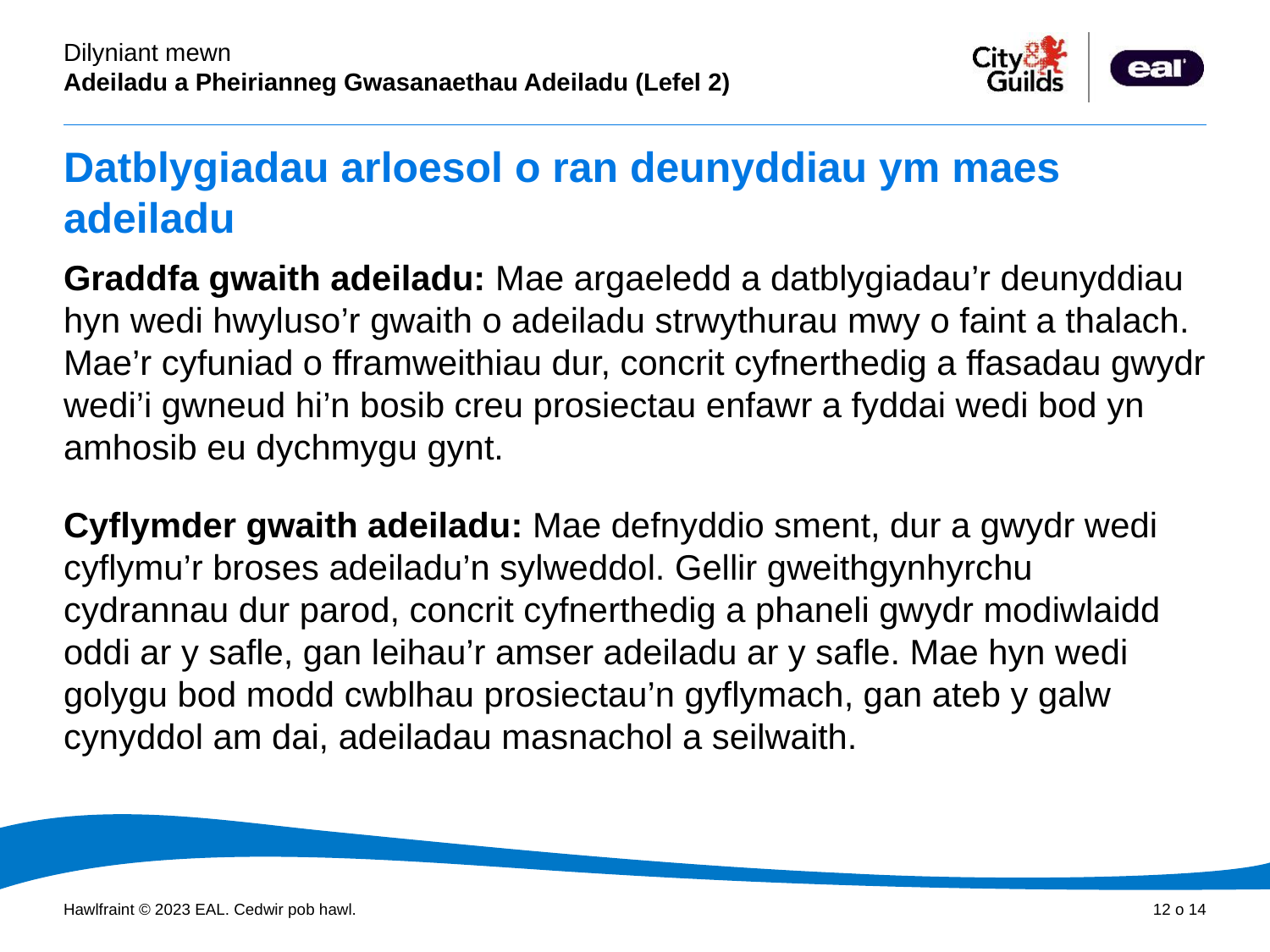

# Datblygiadau arloesol o ran deunyddiau ym maes adeiladu
Graddfa gwaith adeiladu: Mae argaeledd a datblygiadau’r deunyddiau hyn wedi hwyluso’r gwaith o adeiladu strwythurau mwy o faint a thalach. Mae’r cyfuniad o fframweithiau dur, concrit cyfnerthedig a ffasadau gwydr wedi’i gwneud hi’n bosib creu prosiectau enfawr a fyddai wedi bod yn amhosib eu dychmygu gynt.
Cyflymder gwaith adeiladu: Mae defnyddio sment, dur a gwydr wedi cyflymu’r broses adeiladu’n sylweddol. Gellir gweithgynhyrchu cydrannau dur parod, concrit cyfnerthedig a phaneli gwydr modiwlaidd oddi ar y safle, gan leihau’r amser adeiladu ar y safle. Mae hyn wedi golygu bod modd cwblhau prosiectau’n gyflymach, gan ateb y galw cynyddol am dai, adeiladau masnachol a seilwaith.